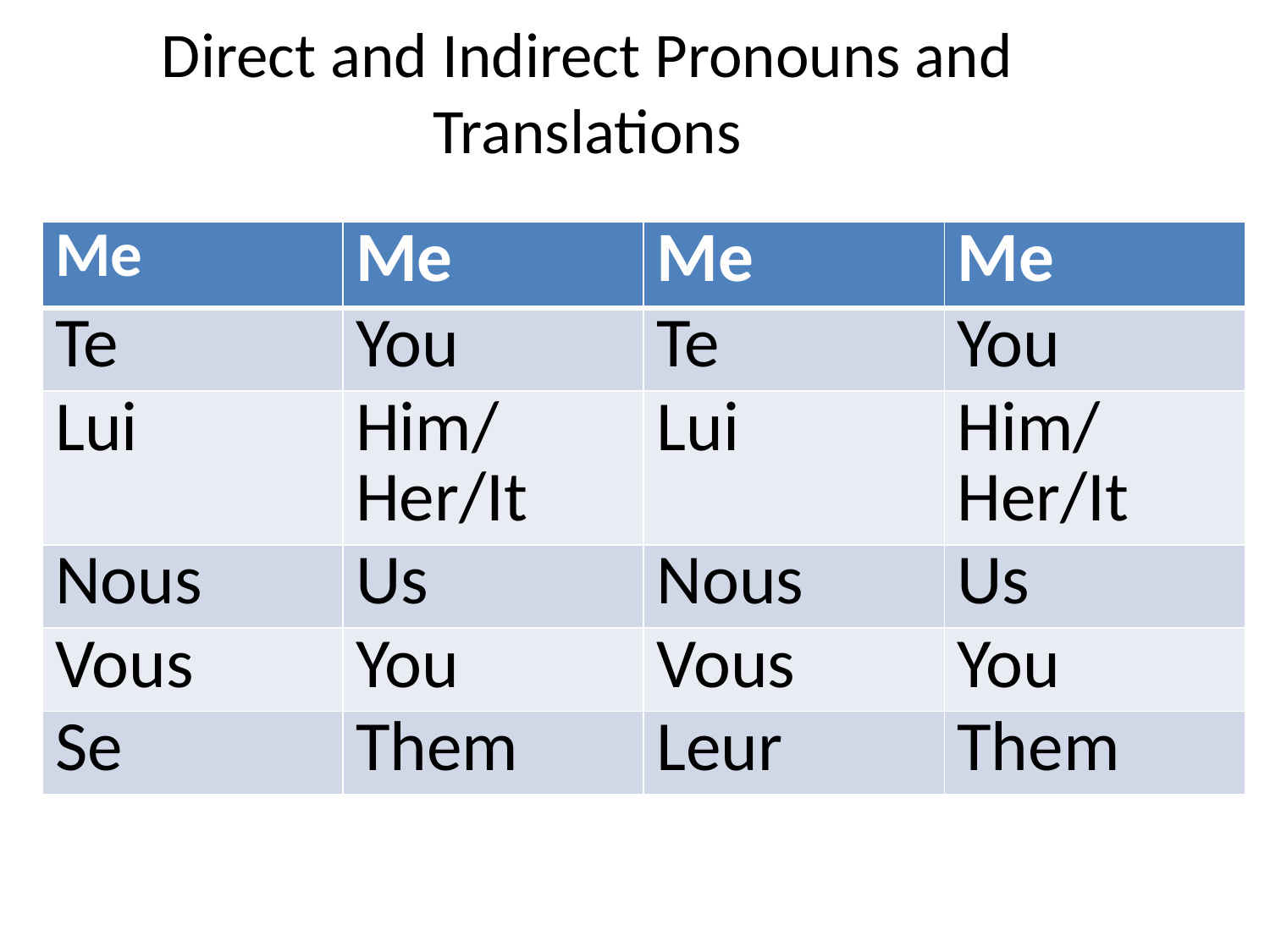

Direct and Indirect Pronouns and Translations
| Me | Me | Me | Me |
| --- | --- | --- | --- |
| Te | You | Te | You |
| Lui | Him/Her/It | Lui | Him/Her/It |
| Nous | Us | Nous | Us |
| Vous | You | Vous | You |
| Se | Them | Leur | Them |